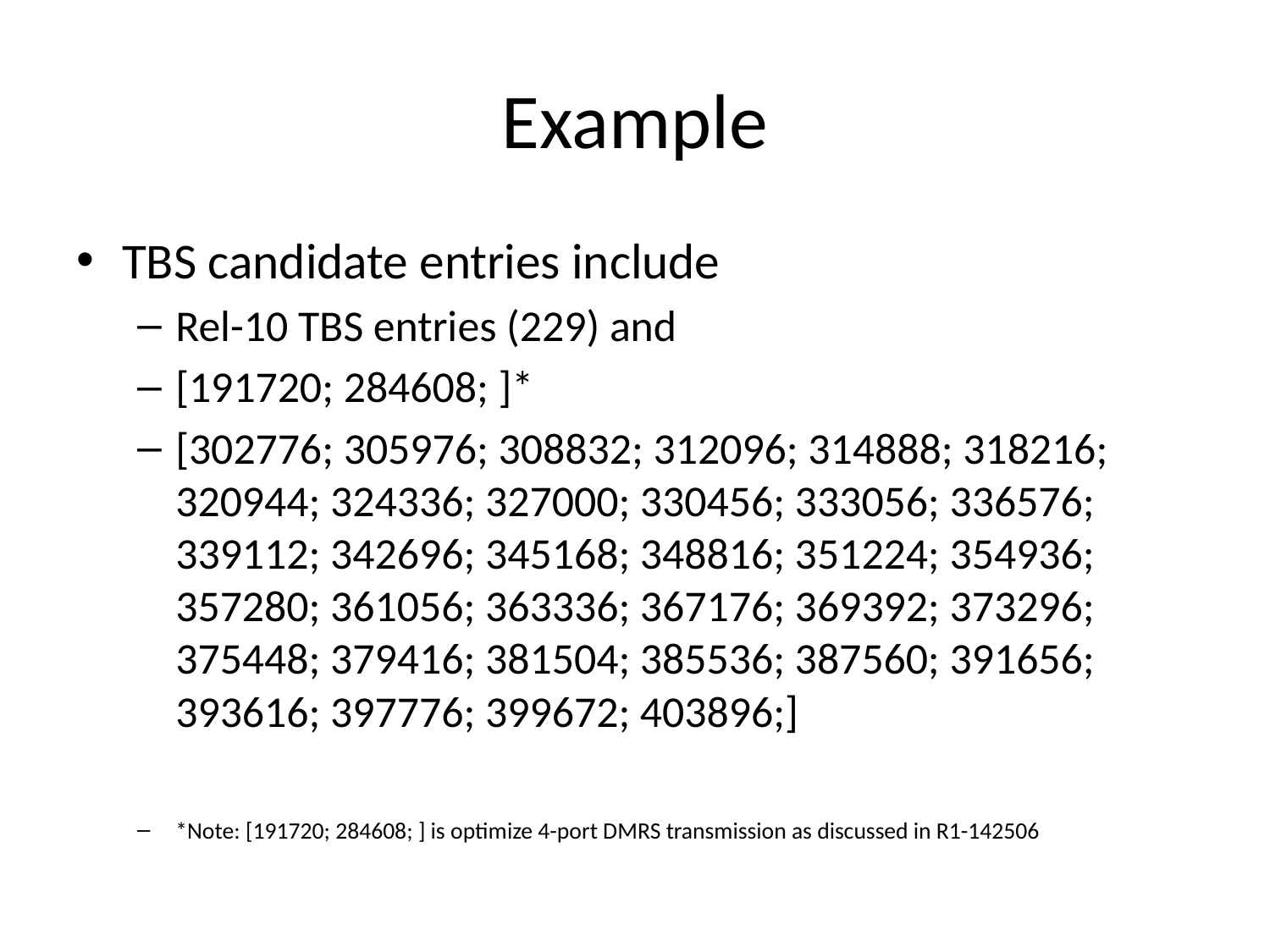

# Example
TBS candidate entries include
Rel-10 TBS entries (229) and
[191720; 284608; ]*
[302776; 305976; 308832; 312096; 314888; 318216; 320944; 324336; 327000; 330456; 333056; 336576; 339112; 342696; 345168; 348816; 351224; 354936; 357280; 361056; 363336; 367176; 369392; 373296; 375448; 379416; 381504; 385536; 387560; 391656; 393616; 397776; 399672; 403896;]

*Note: [191720; 284608; ] is optimize 4-port DMRS transmission as discussed in R1-142506